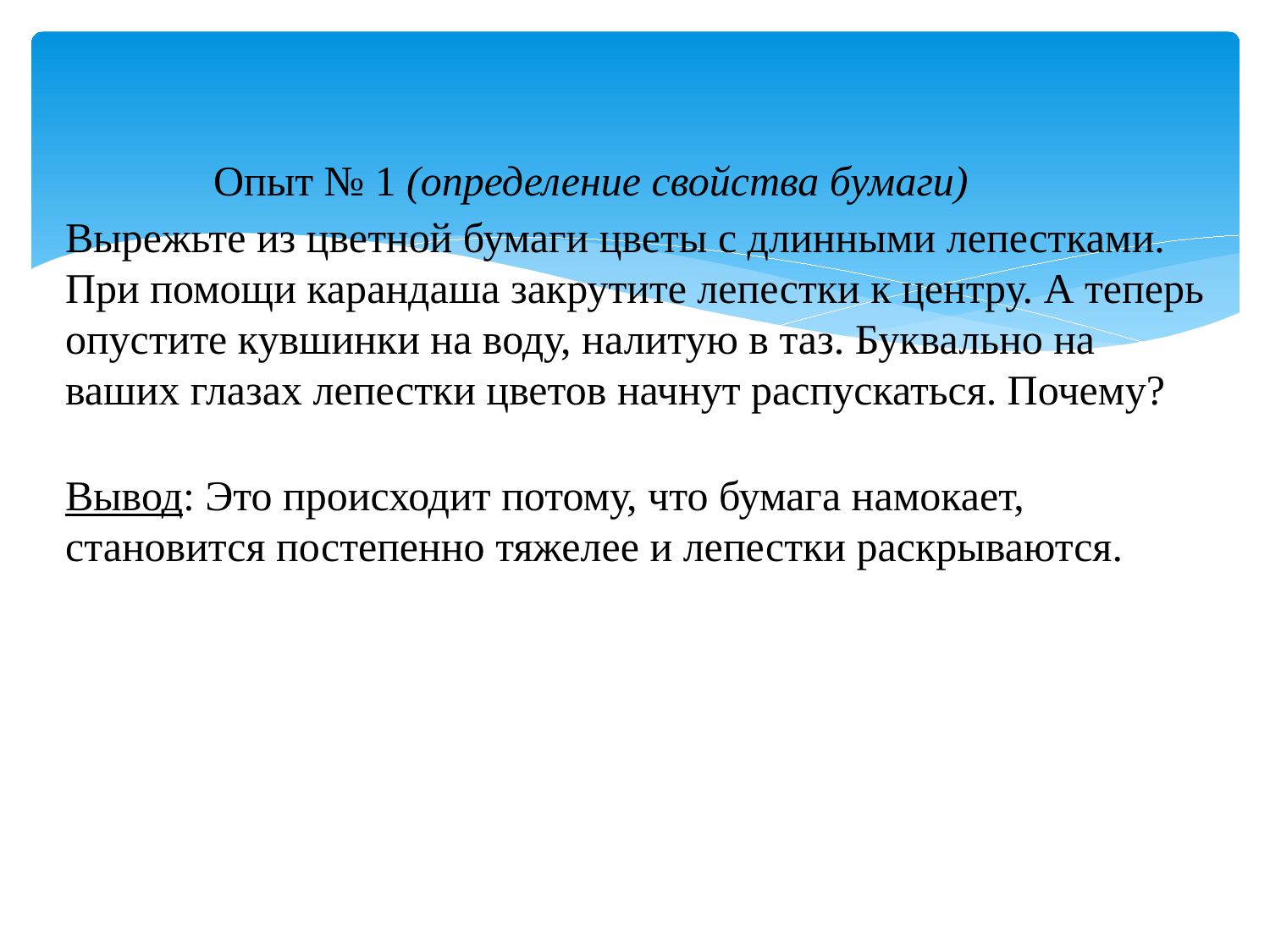

#

              Опыт № 1 (определение свойства бумаги)
Вырежьте из цветной бумаги цветы с длинными лепестками. При помощи карандаша закрутите лепестки к центру. А теперь опустите кувшинки на воду, налитую в таз. Буквально на ваших глазах лепестки цветов начнут распускаться. Почему?

Вывод: Это происходит потому, что бумага намокает, становится постепенно тяжелее и лепестки раскрываются.